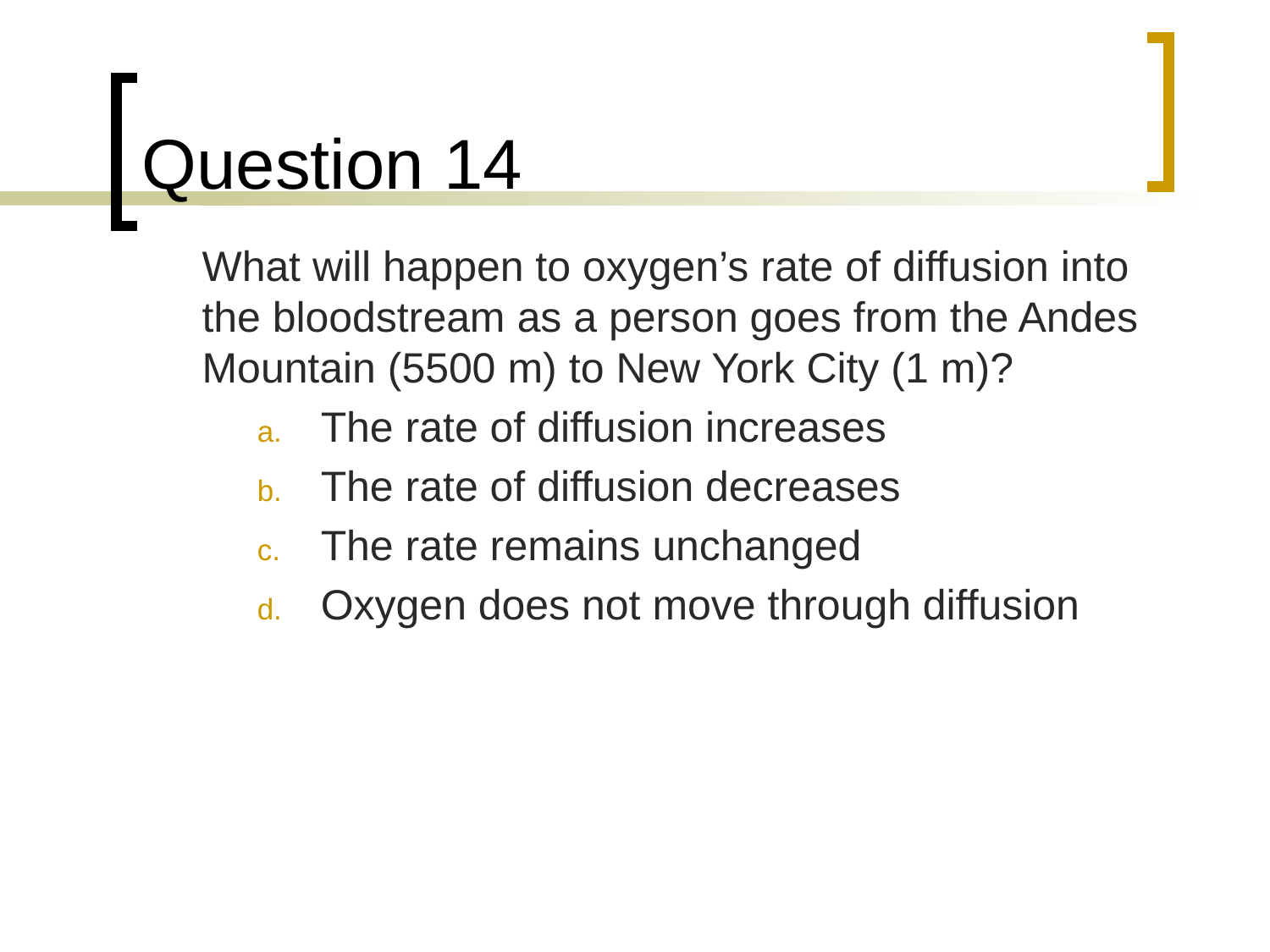

# Question 14
	What will happen to oxygen’s rate of diffusion into the bloodstream as a person goes from the Andes Mountain (5500 m) to New York City (1 m)?
The rate of diffusion increases
The rate of diffusion decreases
The rate remains unchanged
Oxygen does not move through diffusion